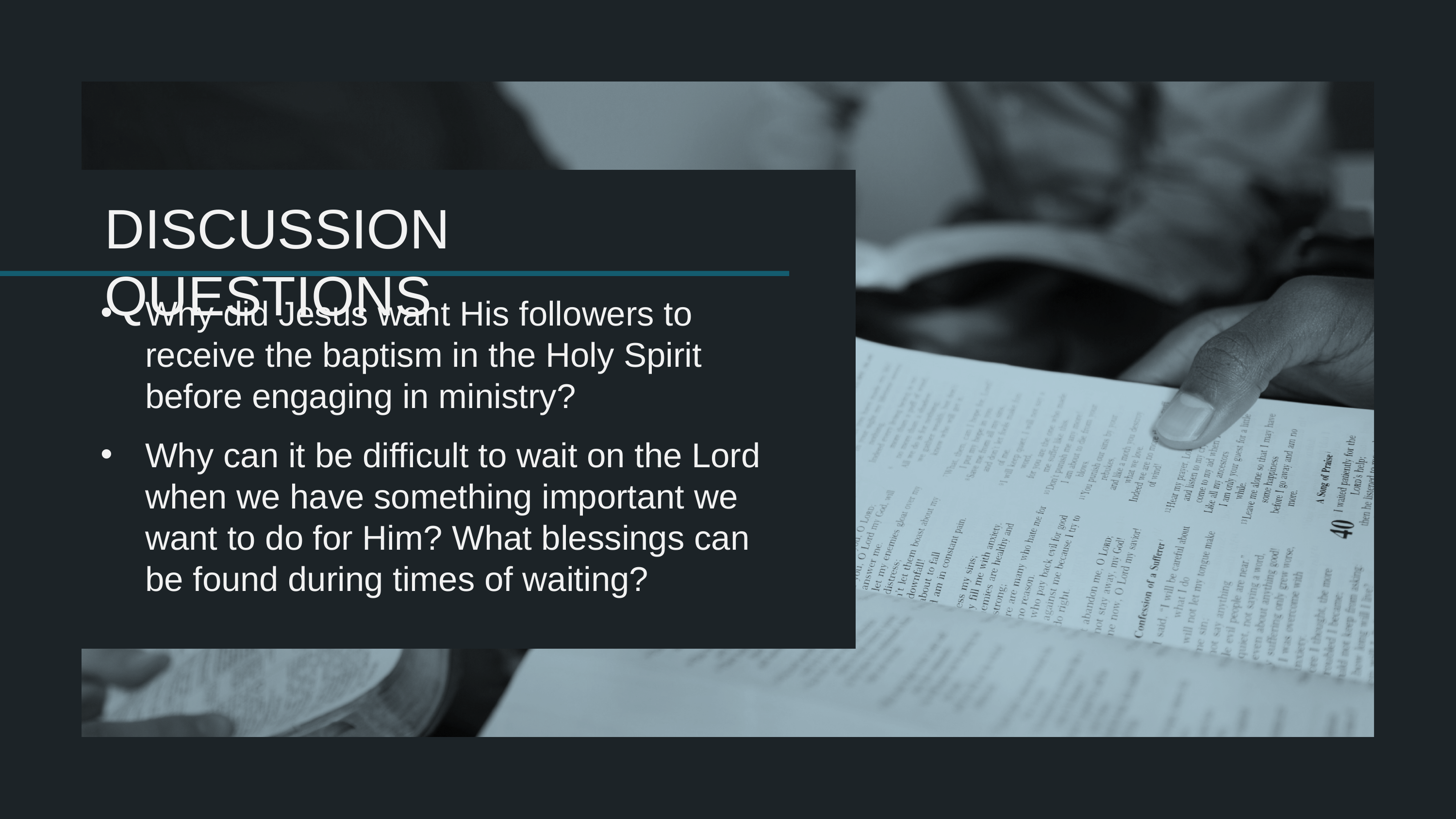

Why did Jesus want His followers to receive the baptism in the Holy Spirit before engaging in ministry?
Why can it be difficult to wait on the Lord when we have something important we want to do for Him? What blessings can be found during times of waiting?